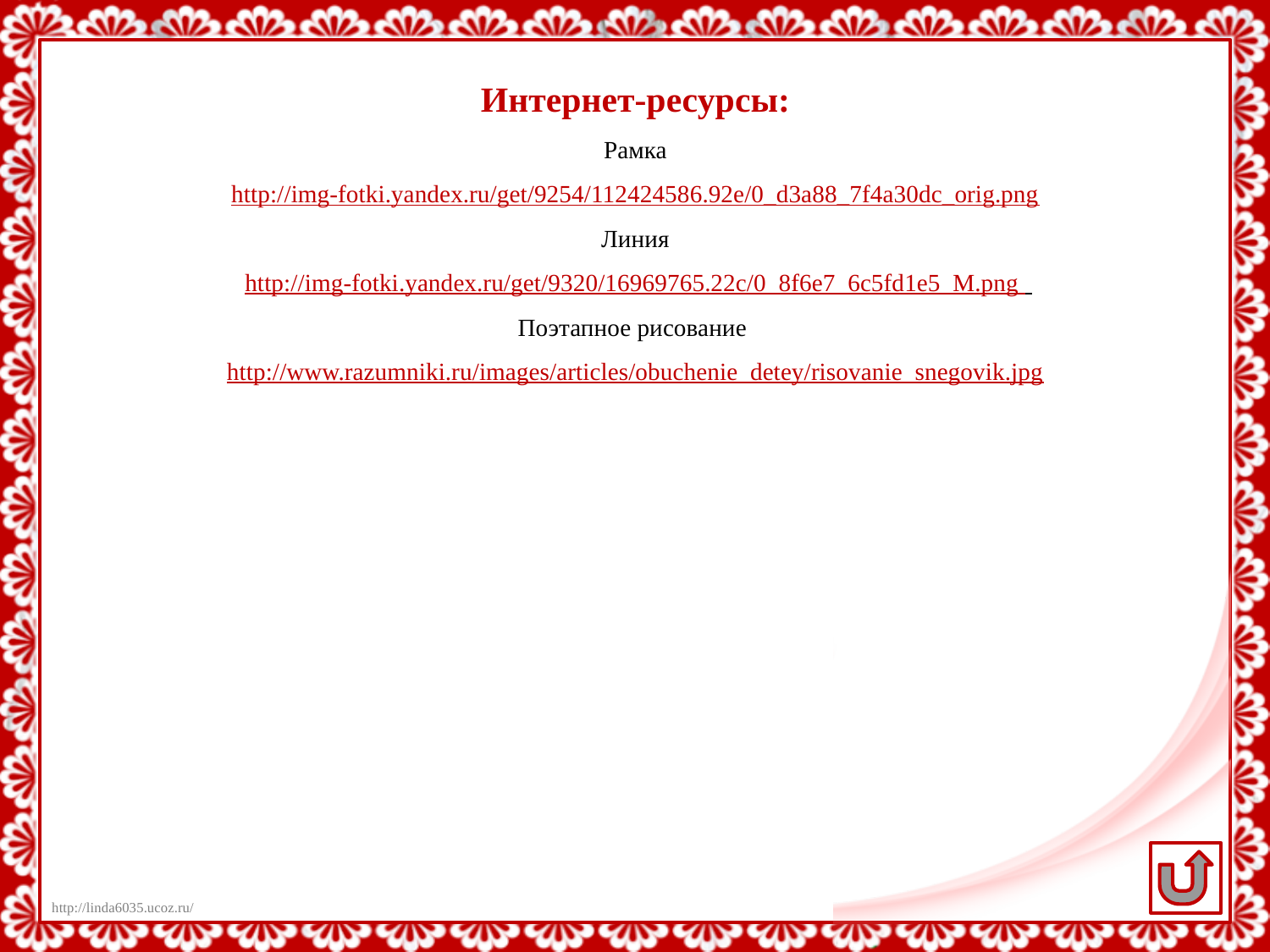

Интернет-ресурсы:
Рамка
 http://img-fotki.yandex.ru/get/9254/112424586.92e/0_d3a88_7f4a30dc_orig.png
Линия
 http://img-fotki.yandex.ru/get/9320/16969765.22c/0_8f6e7_6c5fd1e5_M.png
Поэтапное рисование
http://www.razumniki.ru/images/articles/obuchenie_detey/risovanie_snegovik.jpg